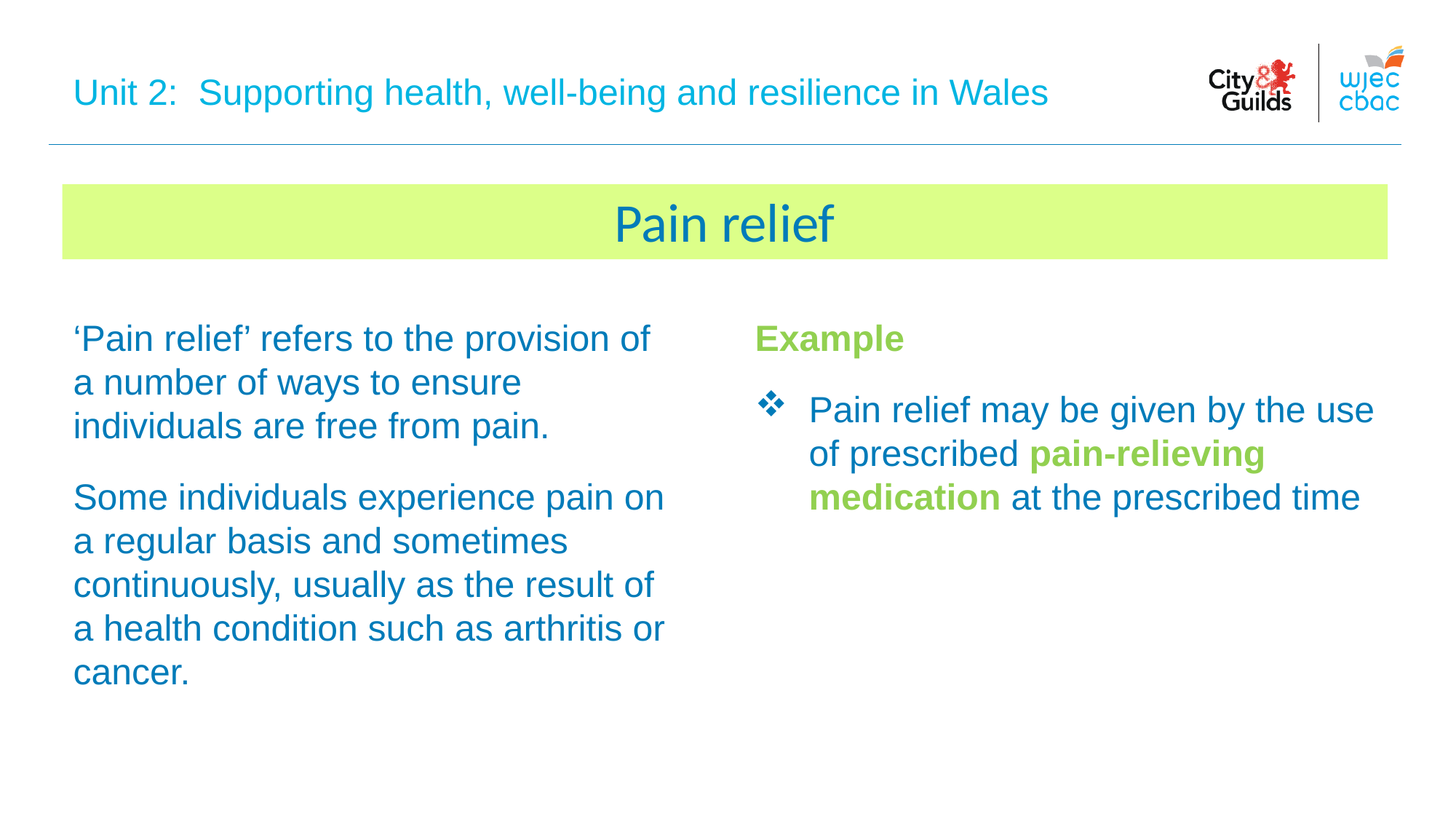

Unit 2:  Supporting health, well-being and resilience in Wales
# Pain relief
Example
Pain relief may be given by the use of prescribed pain-relieving medication at the prescribed time
‘Pain relief’ refers to the provision of a number of ways to ensure individuals are free from pain.
Some individuals experience pain on a regular basis and sometimes continuously, usually as the result of a health condition such as arthritis or cancer.